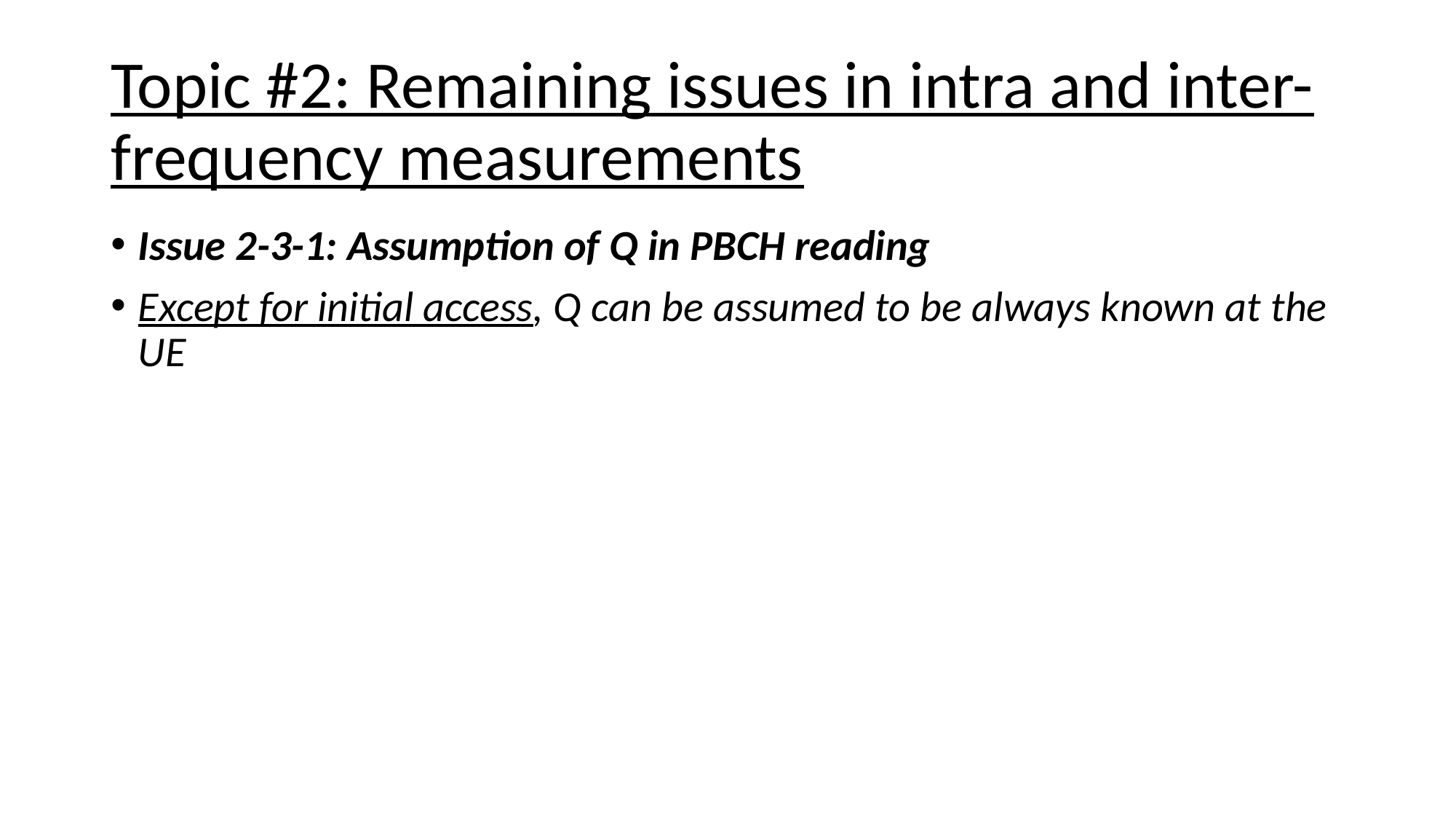

# Topic #2: Remaining issues in intra and inter-frequency measurements
Issue 2-3-1: Assumption of Q in PBCH reading
Except for initial access, Q can be assumed to be always known at the UE